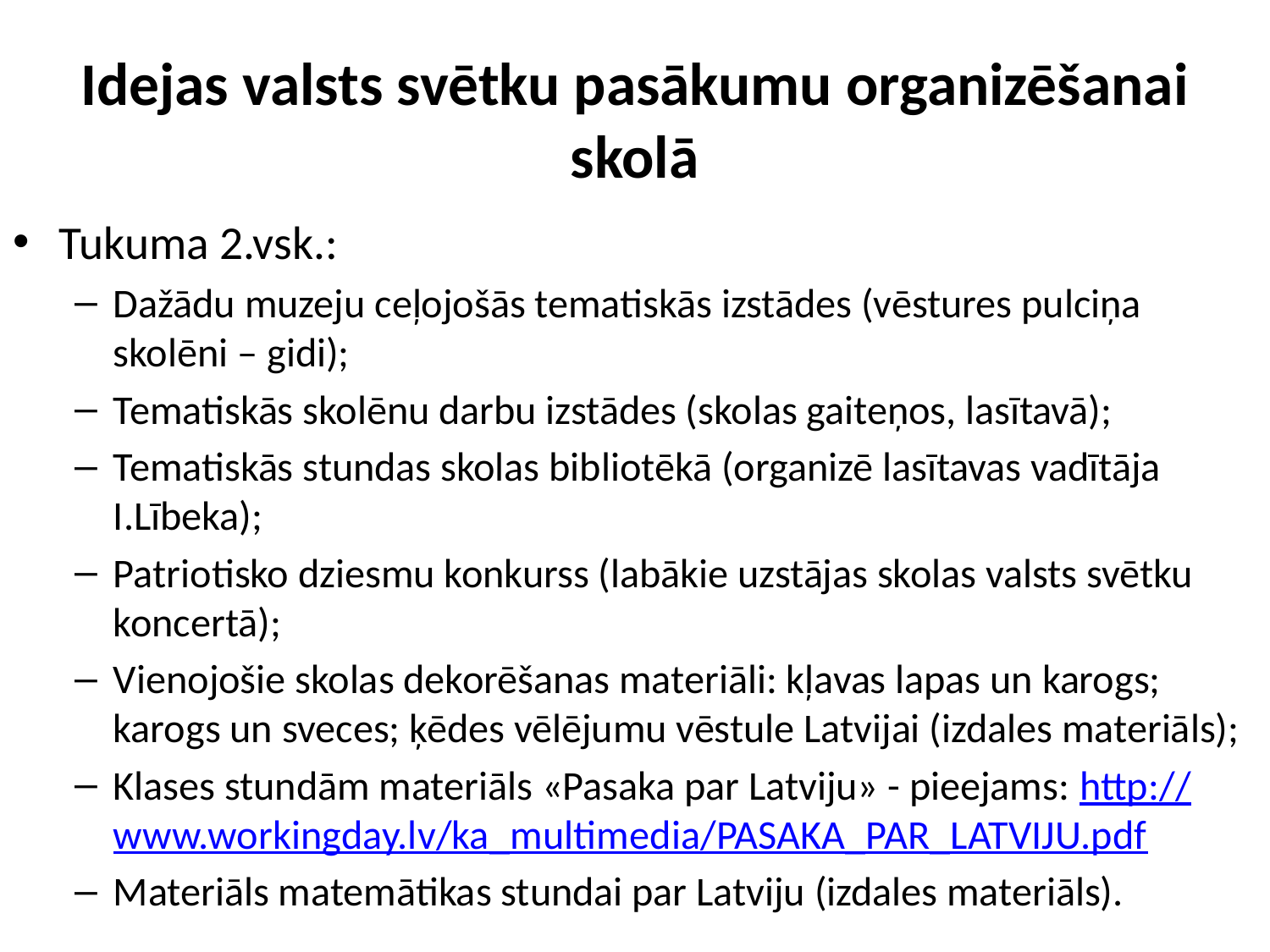

# Idejas valsts svētku pasākumu organizēšanai skolā
Tukuma 2.vsk.:
Dažādu muzeju ceļojošās tematiskās izstādes (vēstures pulciņa skolēni – gidi);
Tematiskās skolēnu darbu izstādes (skolas gaiteņos, lasītavā);
Tematiskās stundas skolas bibliotēkā (organizē lasītavas vadītāja I.Lībeka);
Patriotisko dziesmu konkurss (labākie uzstājas skolas valsts svētku koncertā);
Vienojošie skolas dekorēšanas materiāli: kļavas lapas un karogs; karogs un sveces; ķēdes vēlējumu vēstule Latvijai (izdales materiāls);
Klases stundām materiāls «Pasaka par Latviju» - pieejams: http://www.workingday.lv/ka_multimedia/PASAKA_PAR_LATVIJU.pdf
Materiāls matemātikas stundai par Latviju (izdales materiāls).